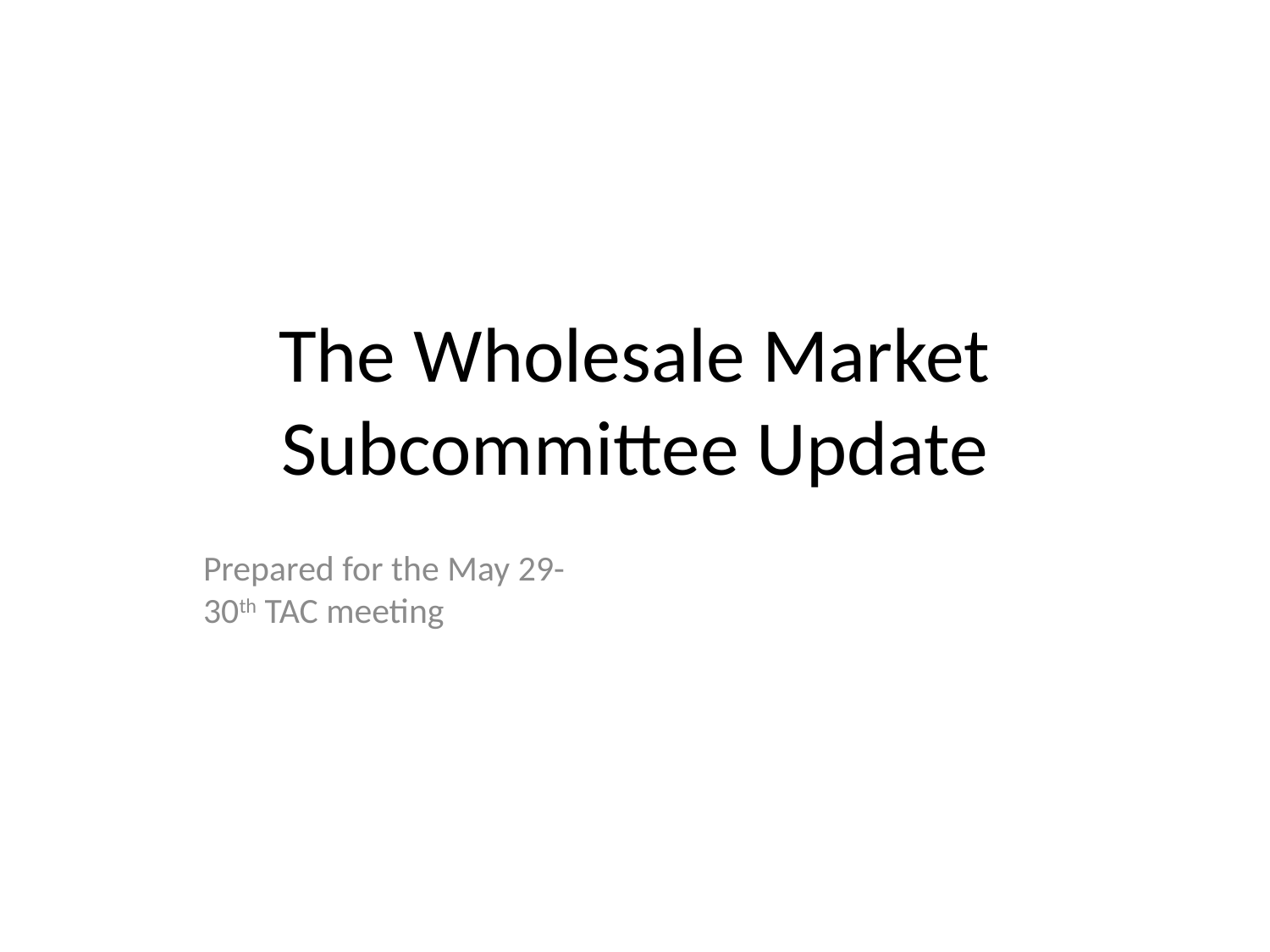

# The Wholesale Market Subcommittee Update
Prepared for the May 29-30th TAC meeting